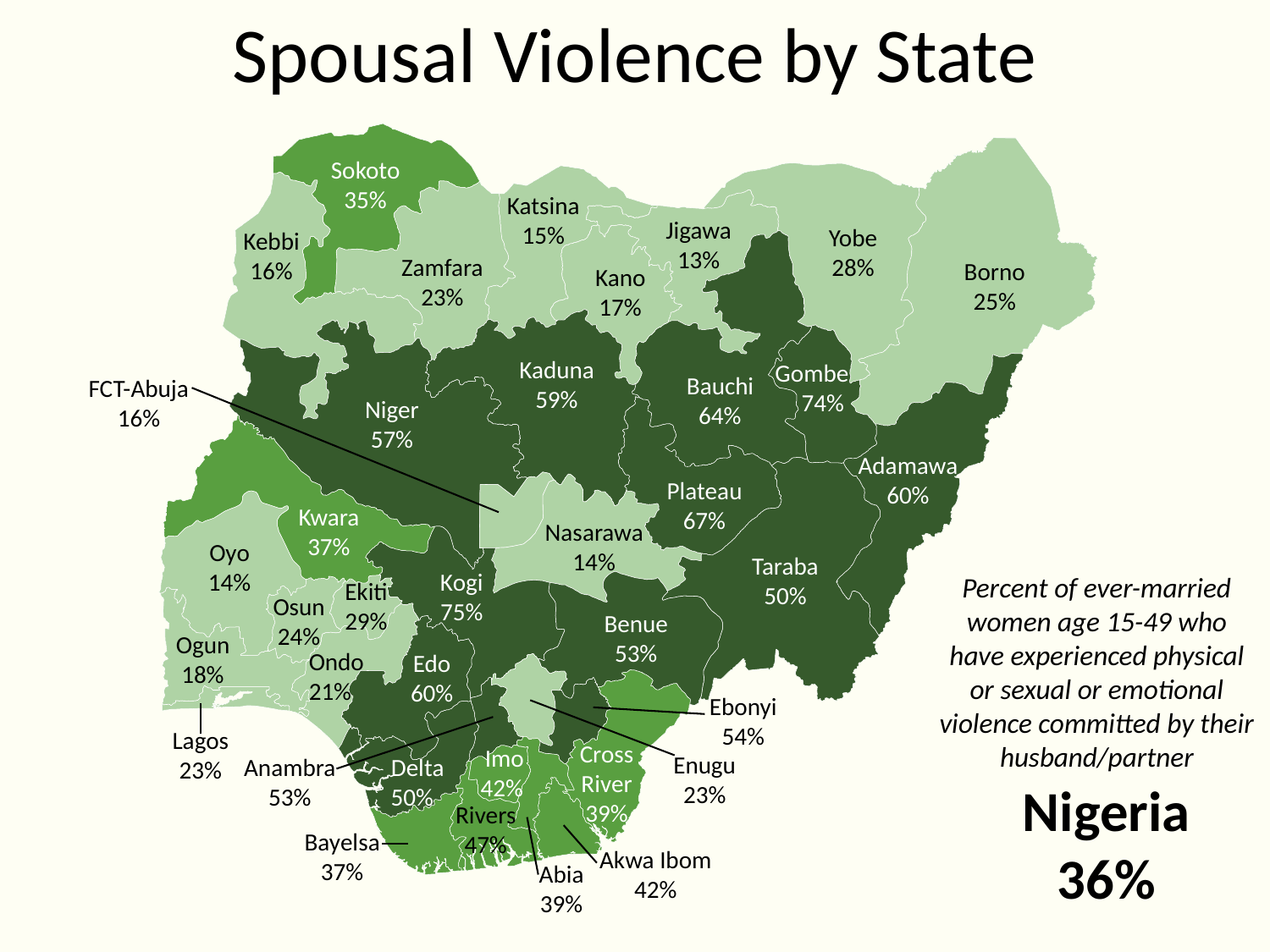

# Spousal Violence by State

Sokoto
35%

Katsina
15%

Jigawa
13%
Yobe
28%
Kebbi
16%

Zamfara
23%
Borno
25%
Kano
17%

Kaduna
59%
Gombe
    74%

Bauchi
64%
FCT-Abuja
16%
Niger
57%

Adamawa
60%

Plateau
67%

Kwara
37%
Nasarawa
14%

Oyo
14%
Taraba
50%
Kogi
75%
Percent of ever-married women age 15-49 who have experienced physical or sexual or emotional violence committed by their husband/partner
Ekiti
29%

Osun
24%

Benue
53%

Ogun
18%
Ondo
21%
Edo
60%

Ebonyi
54%

Lagos
23%
Cross
River
39%
 Imo
42%

Enugu
23%

Anambra
53%
  Delta
50%

Nigeria
36%

Rivers
47%
Bayelsa
37%
Akwa Ibom
42%
Abia
39%